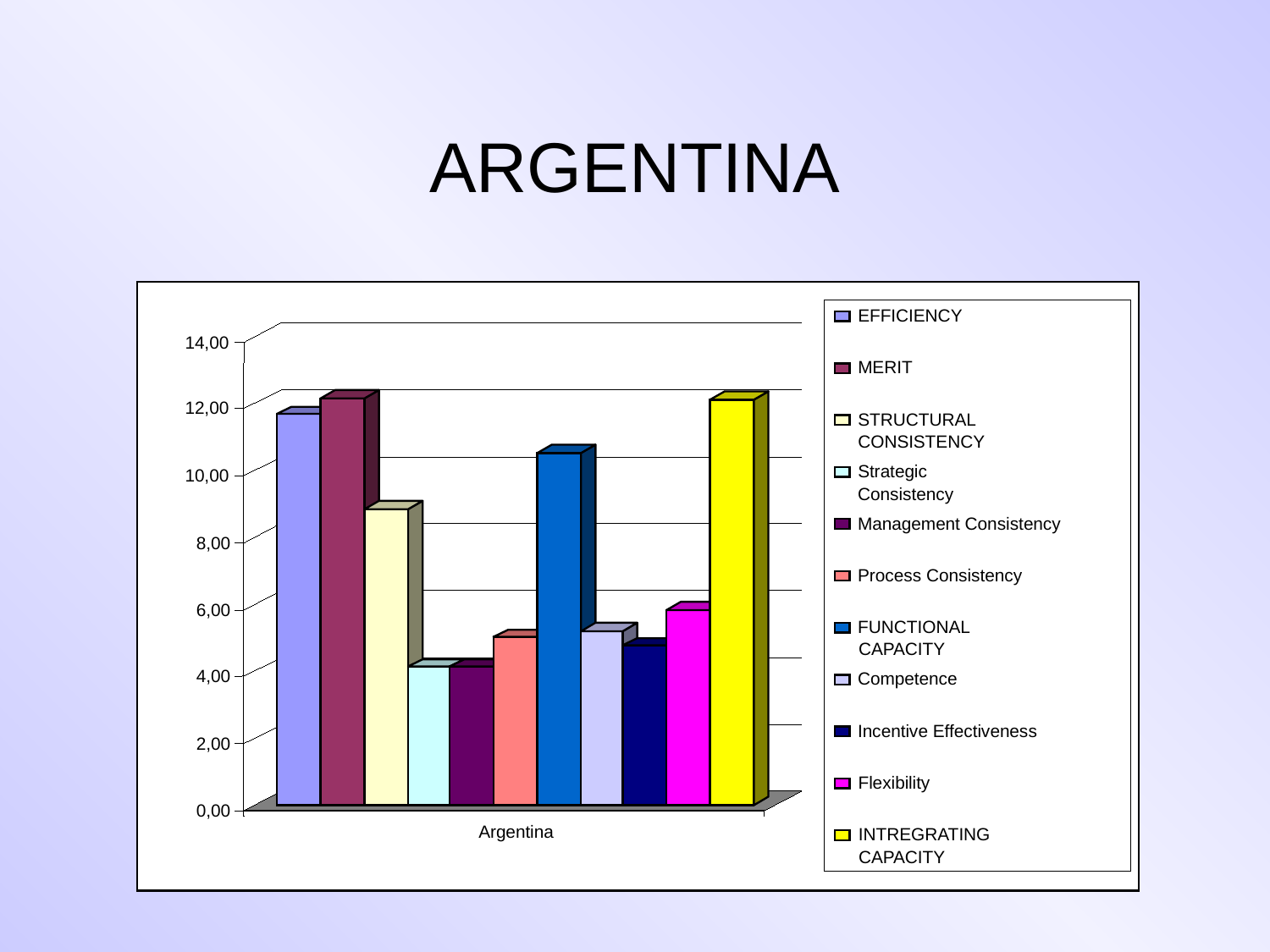

# ARGENTINA

EFFICIENCY

14,00

MERIT

12,00

STRUCTURAL

CONSISTENCY

Strategic
10,00

Consistency

Management Consistency

8,00

Process Consistency

6,00

FUNCTIONAL

CAPACITY

4,00

Competence

Incentive Effectiveness

2,00

Flexibility

0,00

Argentina
INTREGRATING

CAPACITY